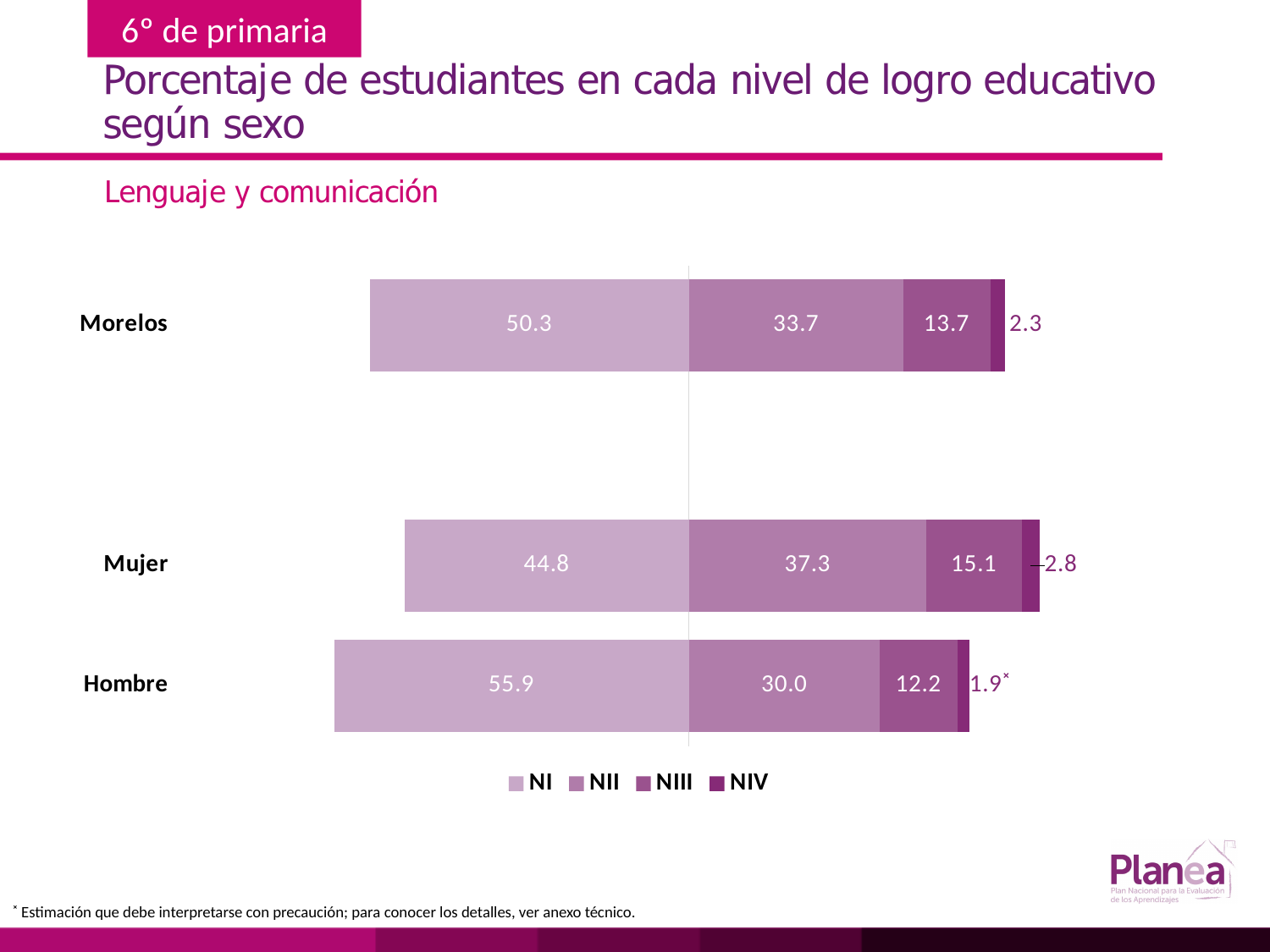

# Porcentaje de estudiantes en cada nivel de logro educativo según sexo

Lenguaje y comunicación

### Chart

| Category |  |  |  |  |
|---|---|---|---|---|
| Hombre | -55.9 | 30.0 | 12.2 | 1.9 |
| Mujer | -44.8 | 37.3 | 15.1 | 2.8 |
|  | None | None | None | None |
| Morelos | -50.3 | 33.7 | 13.7 | 2.3 |
˟ Estimación que debe interpretarse con precaución; para conocer los detalles, ver anexo técnico.